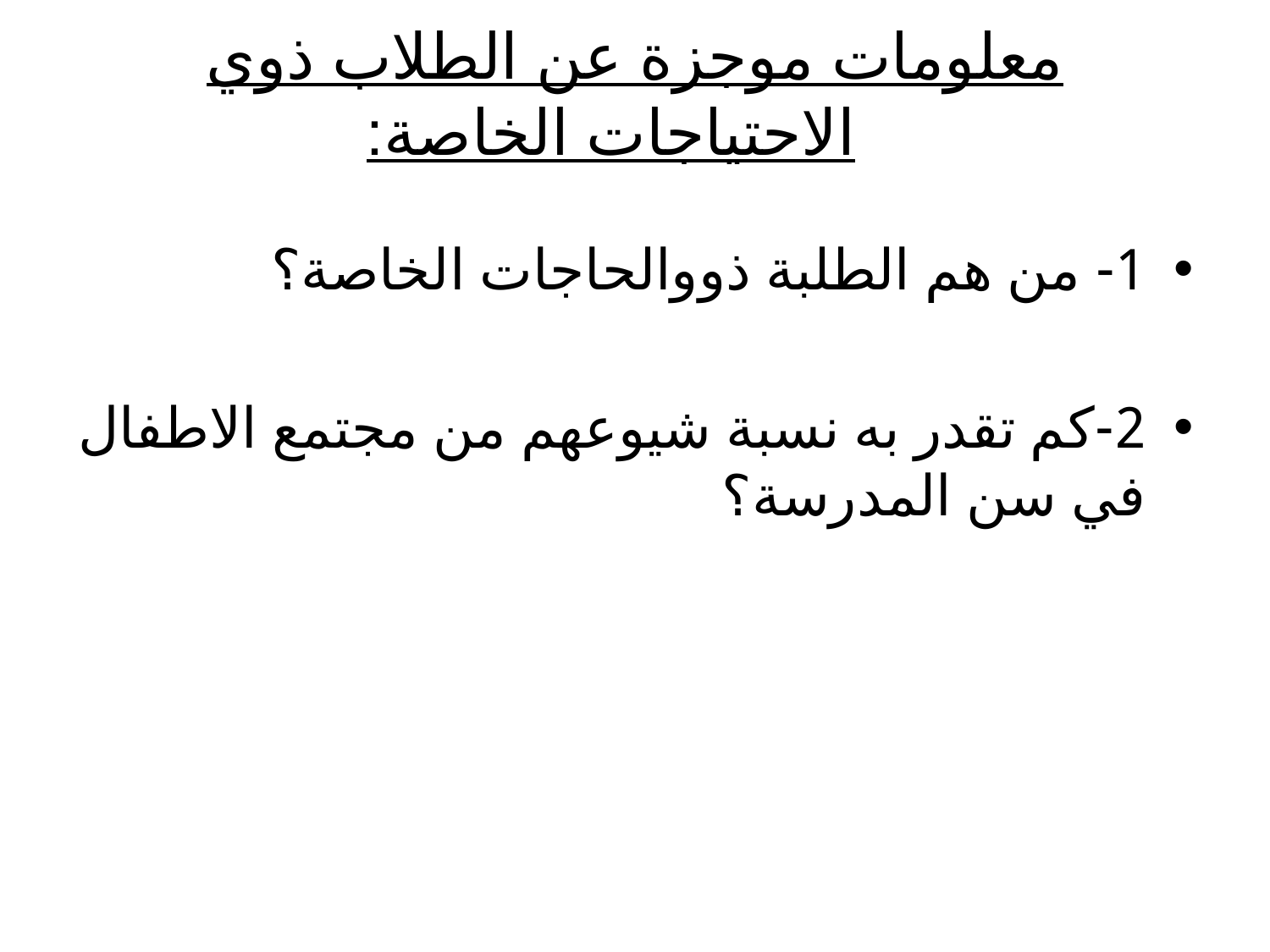

# معلومات موجزة عن الطلاب ذوي الاحتياجات الخاصة:

1- من هم الطلبة ذووالحاجات الخاصة؟

2-كم تقدر به نسبة شيوعهم من مجتمع الاطفال في سن المدرسة؟